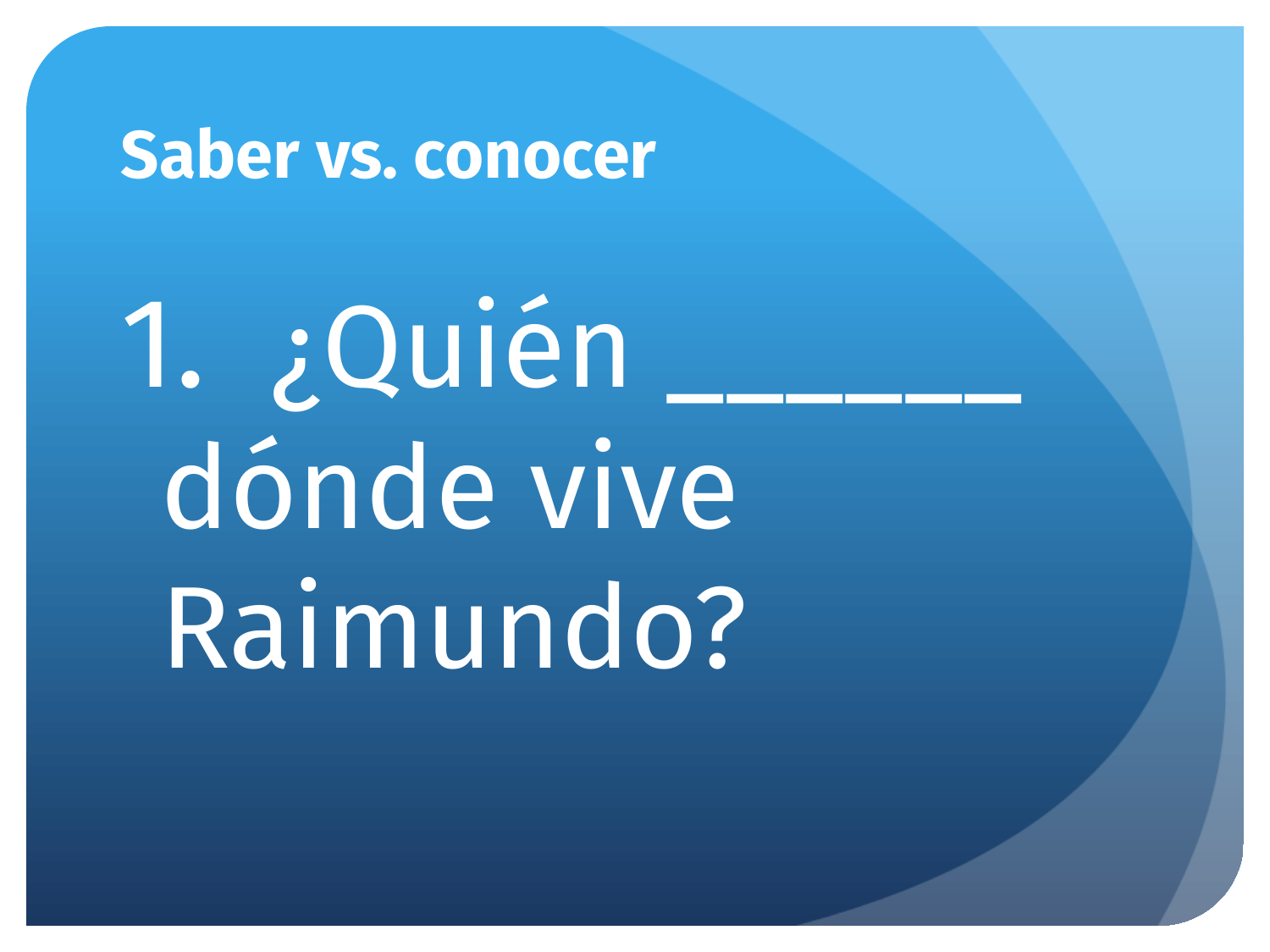

# Saber vs. conocer
1.  ¿Quién ______ dónde vive Raimundo?